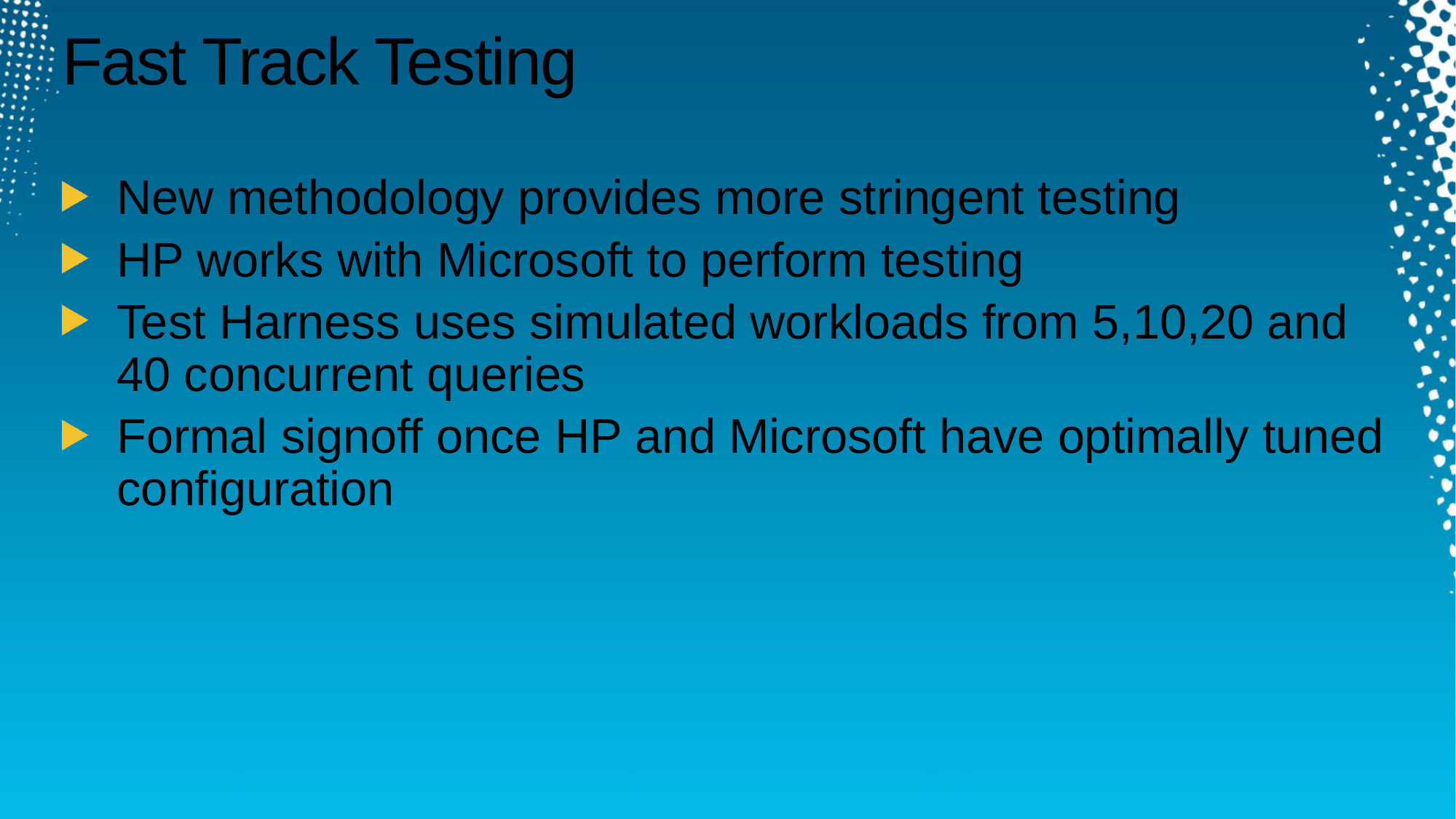

# Fast Track Testing
New methodology provides more stringent testing
HP works with Microsoft to perform testing
Test Harness uses simulated workloads from 5,10,20 and 40 concurrent queries
Formal signoff once HP and Microsoft have optimally tuned configuration